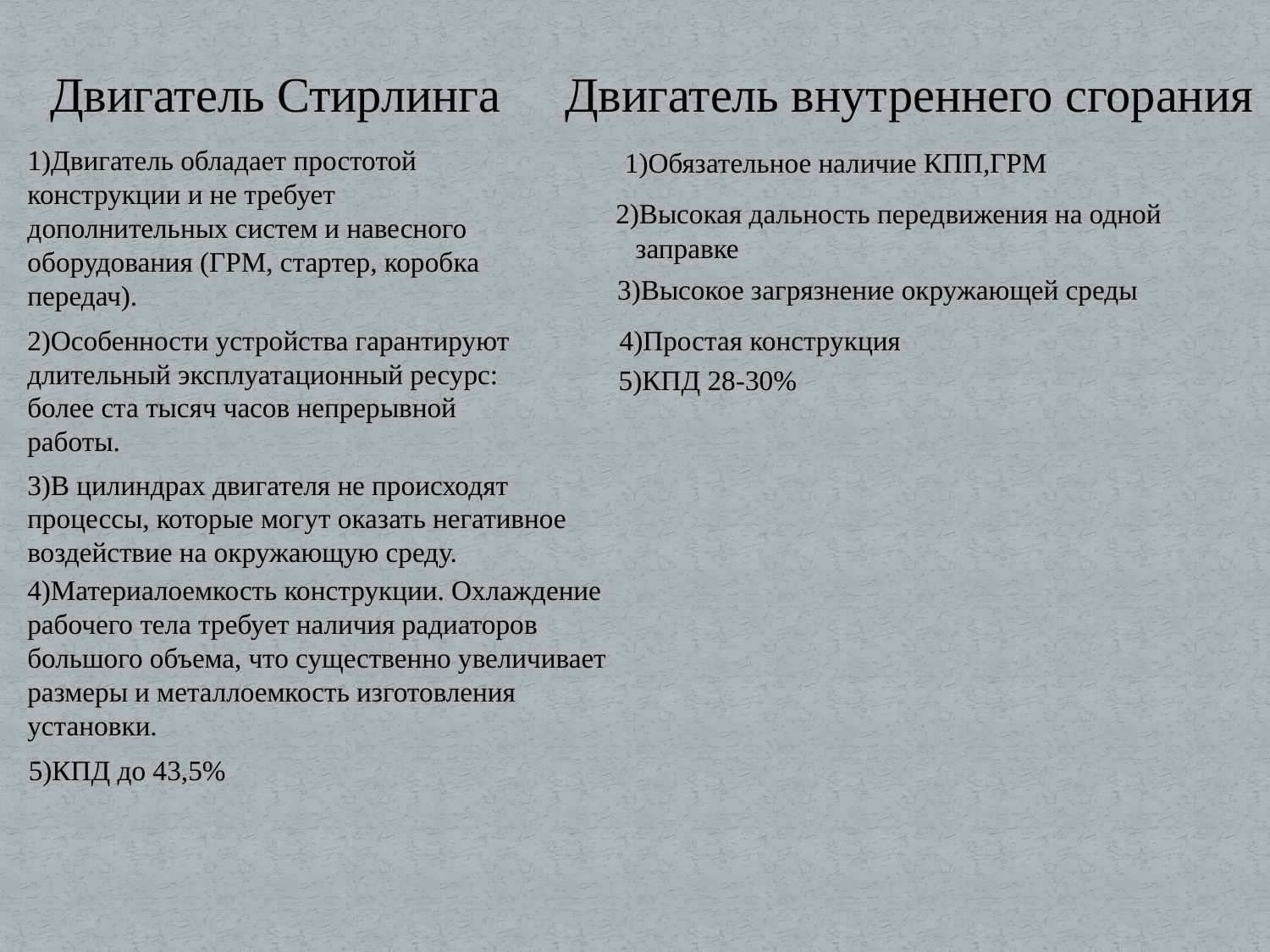

Двигатель Стирлинга
Двигатель внутреннего сгорания
 1)Обязательное наличие КПП,ГРМ
1)Двигатель обладает простотой конструкции и не требует дополнительных систем и навесного оборудования (ГРМ, стартер, коробка передач).
 2)Высокая дальность передвижения на одной      заправке
3)Высокое загрязнение окружающей среды
2)Особенности устройства гарантируют длительный эксплуатационный ресурс: более ста тысяч часов непрерывной работы.
4)Простая конструкция
5)КПД 28-30%
3)В цилиндрах двигателя не происходят процессы, которые могут оказать негативное воздействие на окружающую среду.
4)Материалоемкость конструкции. Охлаждение рабочего тела требует наличия радиаторов большого объема, что существенно увеличивает размеры и металлоемкость изготовления установки.
5)КПД до 43,5%